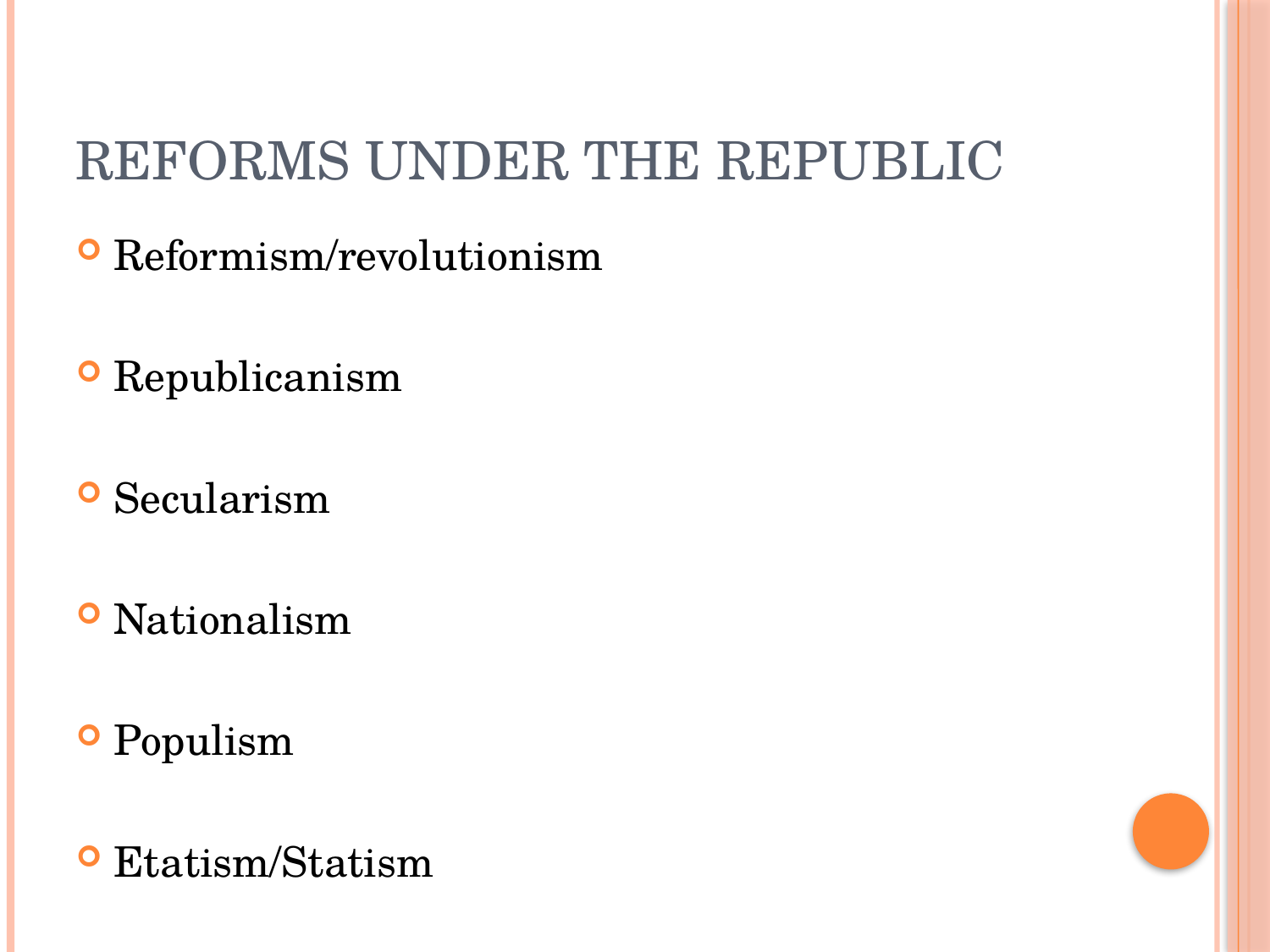

# Reforms under the Republic
Reformism/revolutionism

Republicanism

Secularism

Nationalism

Populism

Etatism/Statism